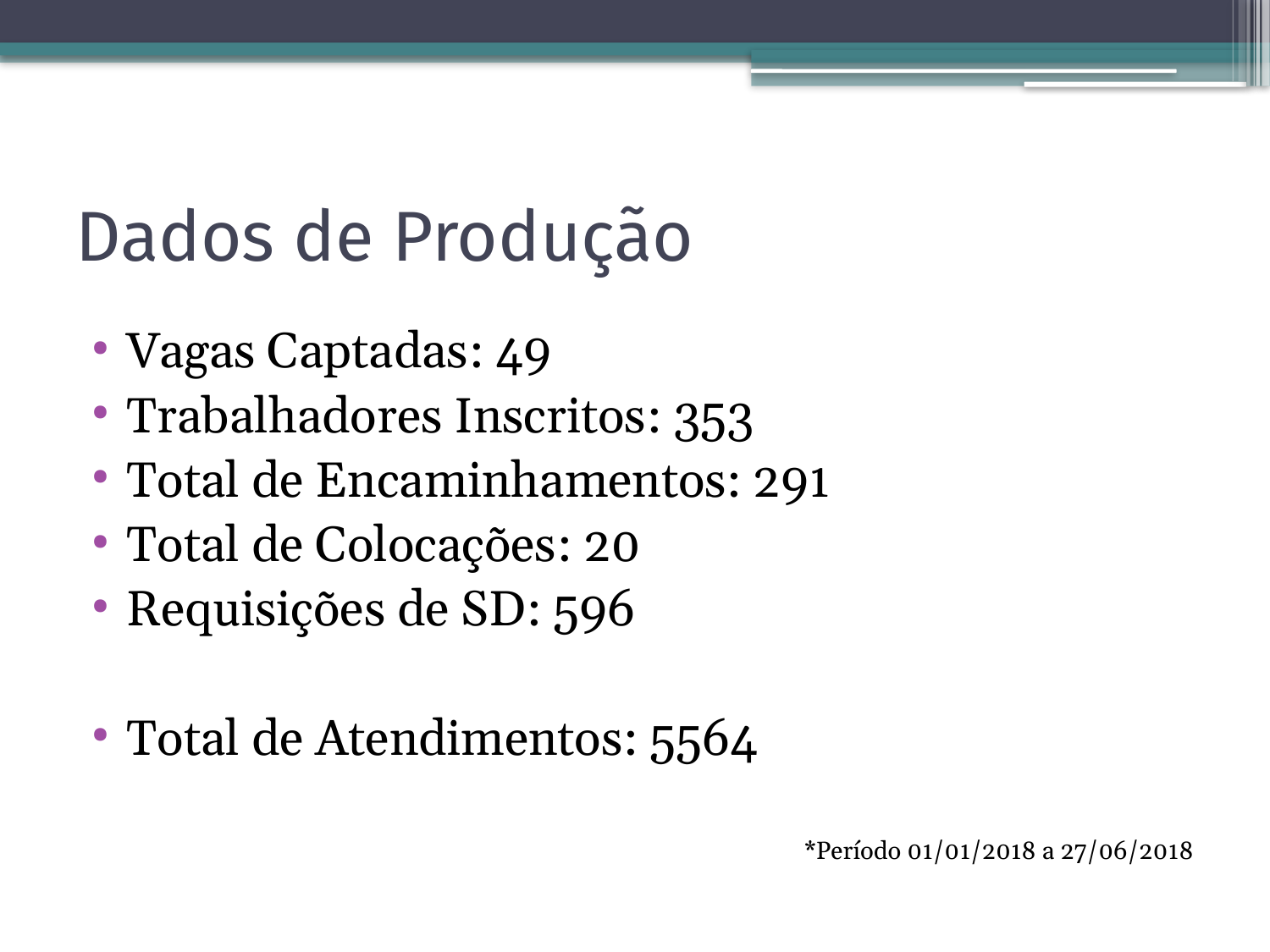

# Dados de Produção
Vagas Captadas: 49
Trabalhadores Inscritos: 353
Total de Encaminhamentos: 291
Total de Colocações: 20
Requisições de SD: 596

Total de Atendimentos: 5564

*Período 01/01/2018 a 27/06/2018